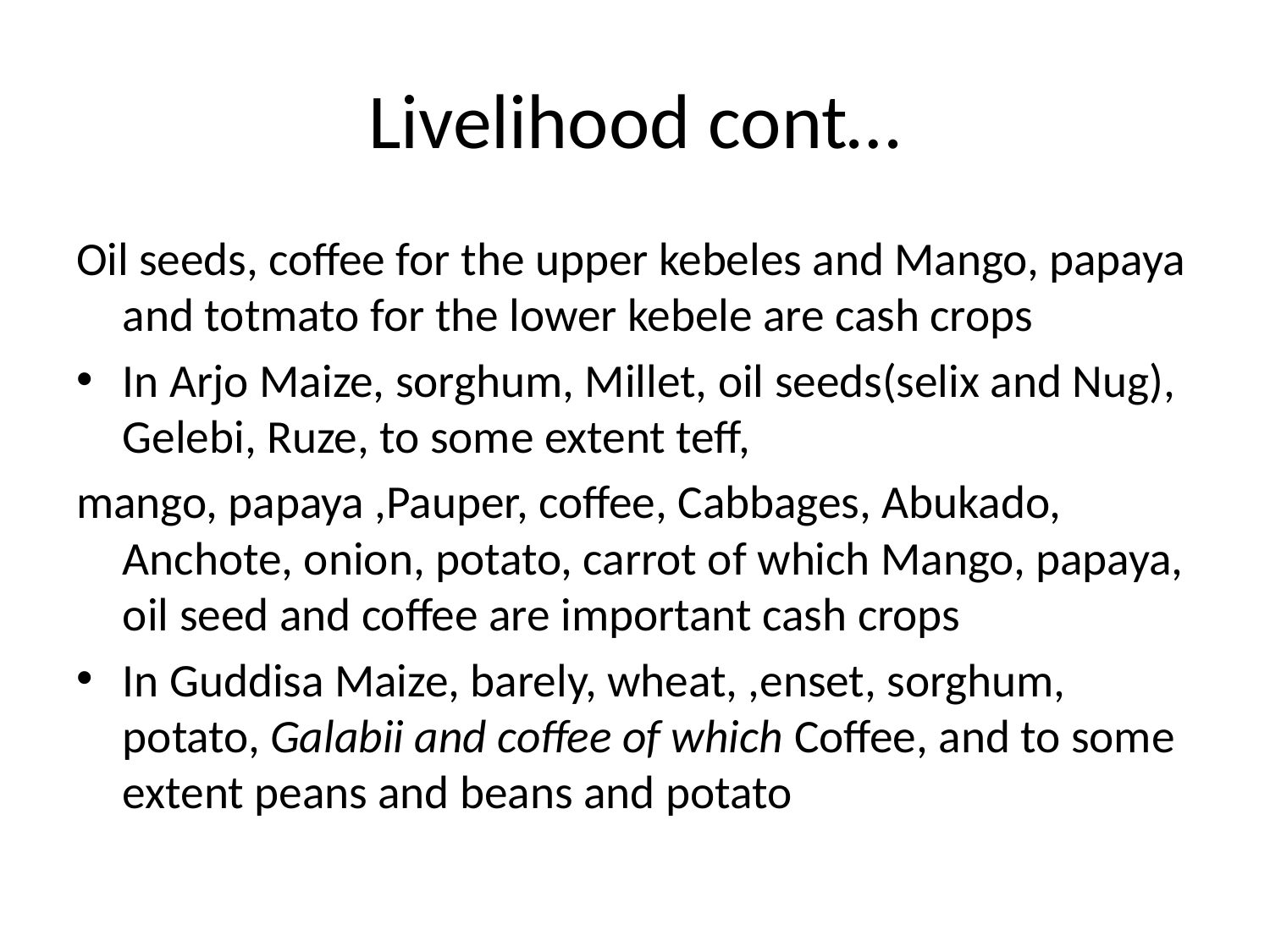

# Livelihood cont…
Oil seeds, coffee for the upper kebeles and Mango, papaya and totmato for the lower kebele are cash crops
In Arjo Maize, sorghum, Millet, oil seeds(selix and Nug), Gelebi, Ruze, to some extent teff,
mango, papaya ,Pauper, coffee, Cabbages, Abukado, Anchote, onion, potato, carrot of which Mango, papaya, oil seed and coffee are important cash crops
In Guddisa Maize, barely, wheat, ,enset, sorghum, potato, Galabii and coffee of which Coffee, and to some extent peans and beans and potato